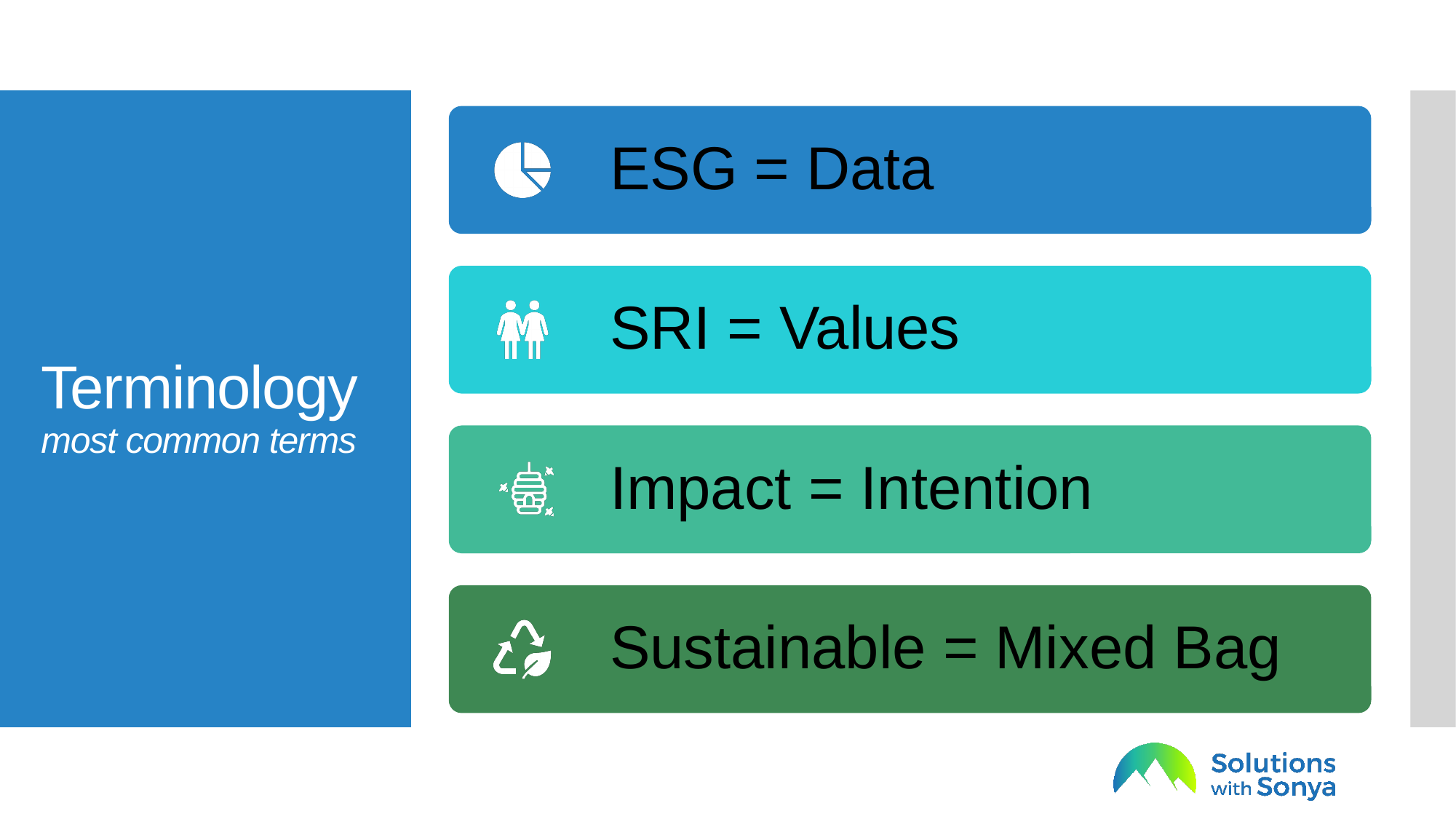

ESG = Data
SRI = Values
Impact = Intention
Sustainable = Mixed Bag
# Terminology most common terms